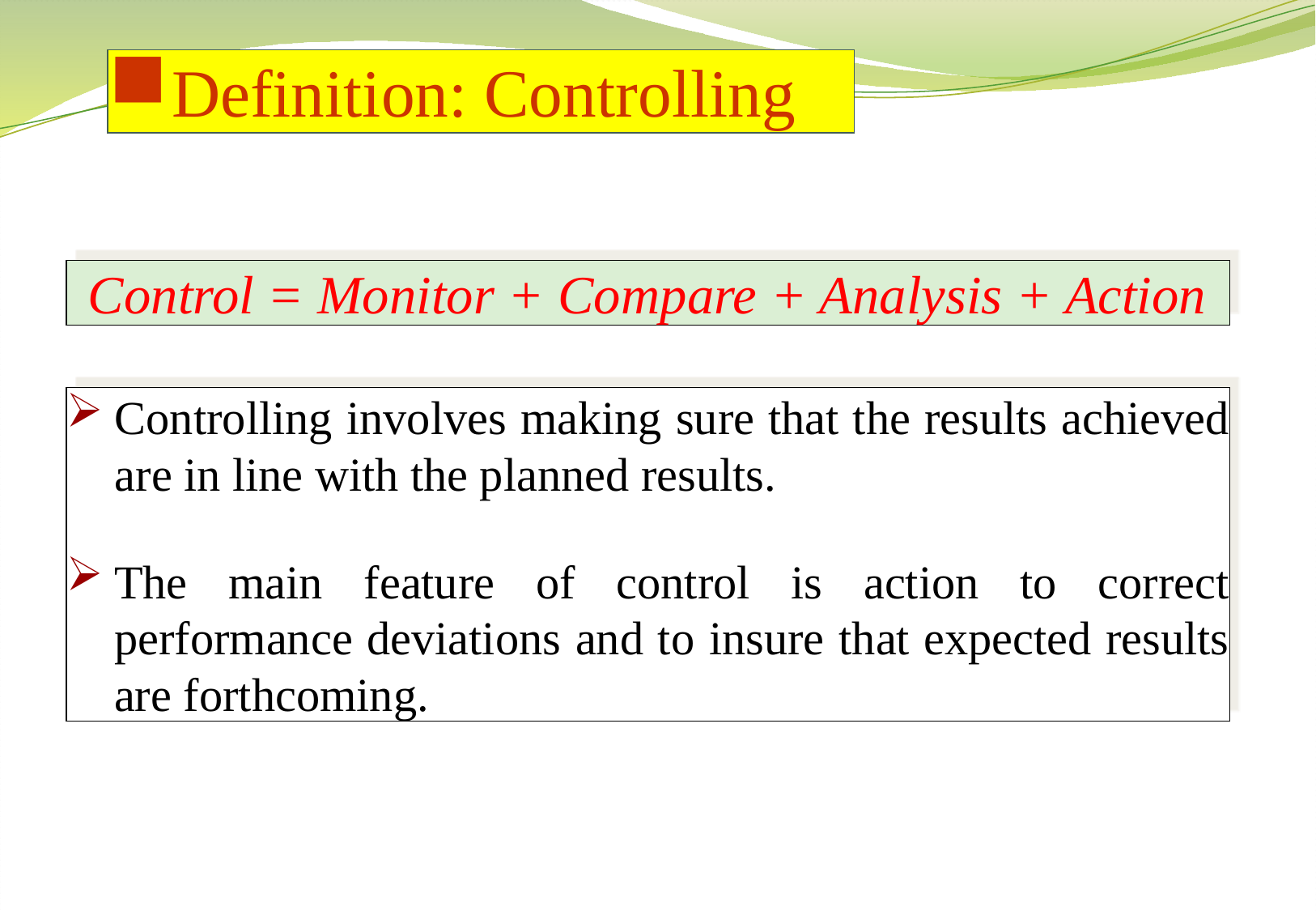

Definition: Controlling
Control = Monitor + Compare + Analysis + Action
Controlling involves making sure that the results achieved are in line with the planned results.
The main feature of control is action to correct performance deviations and to insure that expected results are forthcoming.